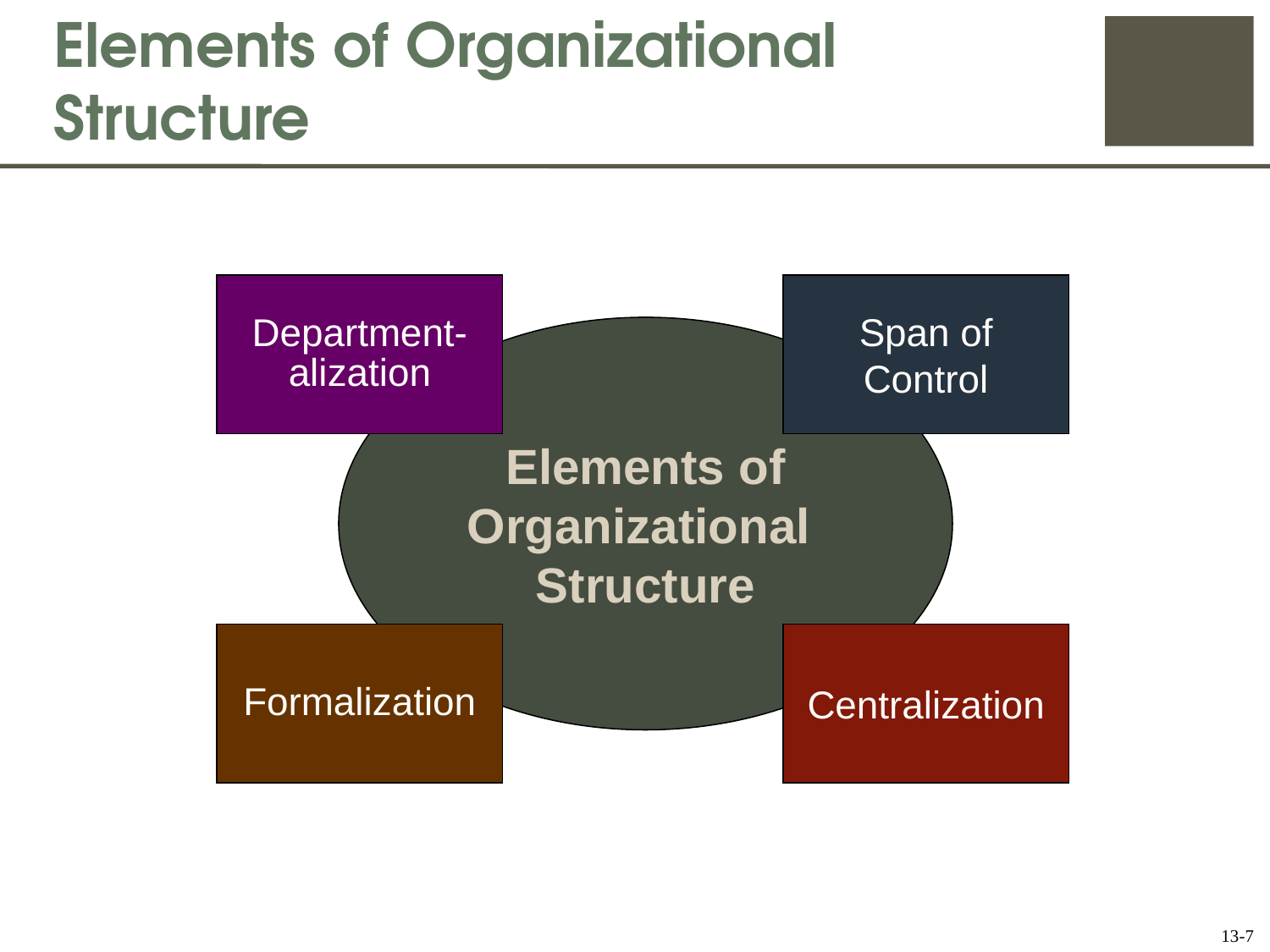

# Elements of Organizational Structure
Department-alization
Span of Control
Elements of
Organizational
Structure
Formalization
Centralization